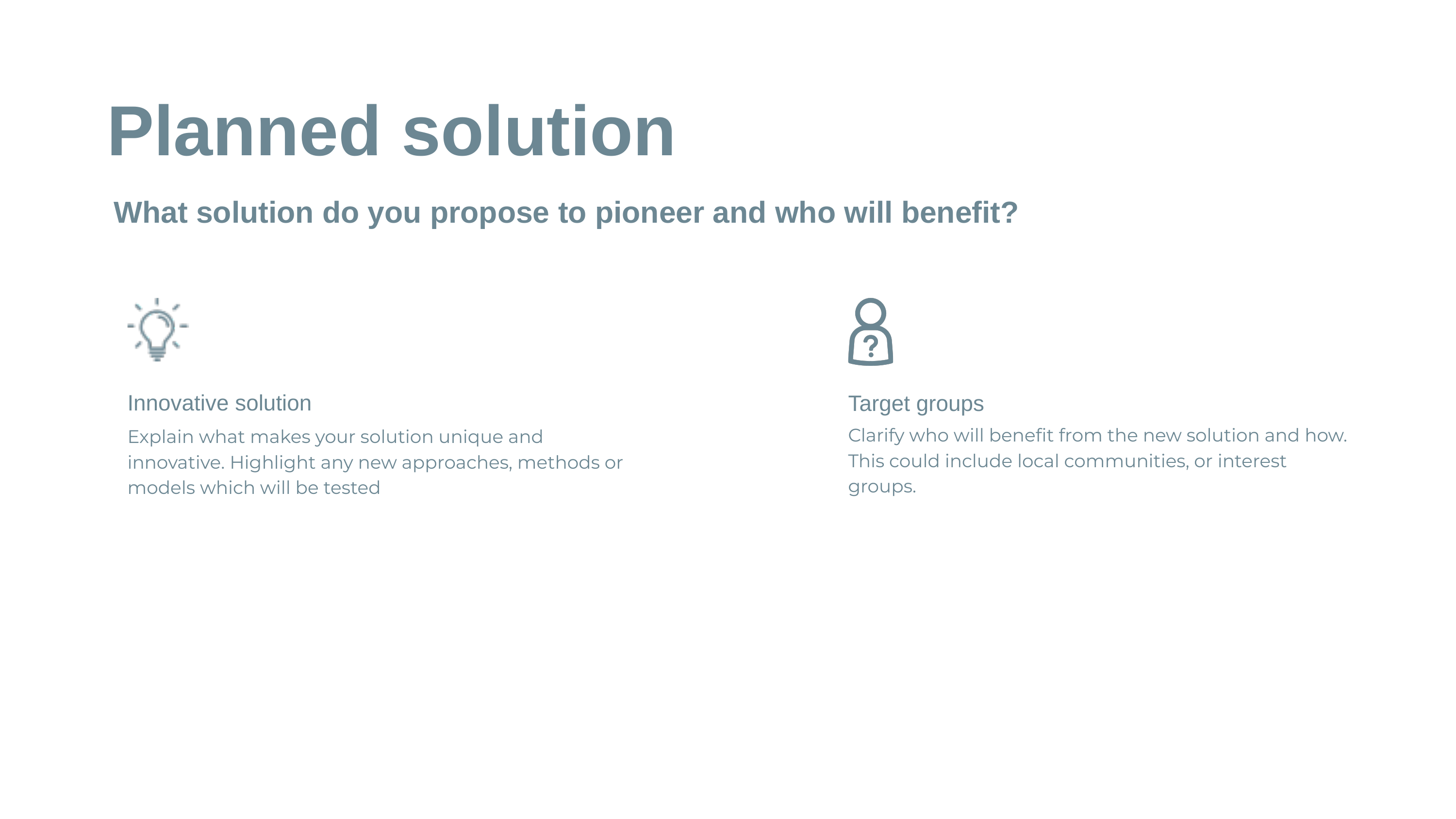

Planned solution

What solution do you propose to pioneer and who will benefit?

Innovative solution
Target groups
Clarify who will benefit from the new solution and how. This could include local communities, or interest groups.
Explain what makes your solution unique and innovative. Highlight any new approaches, methods or models which will be tested